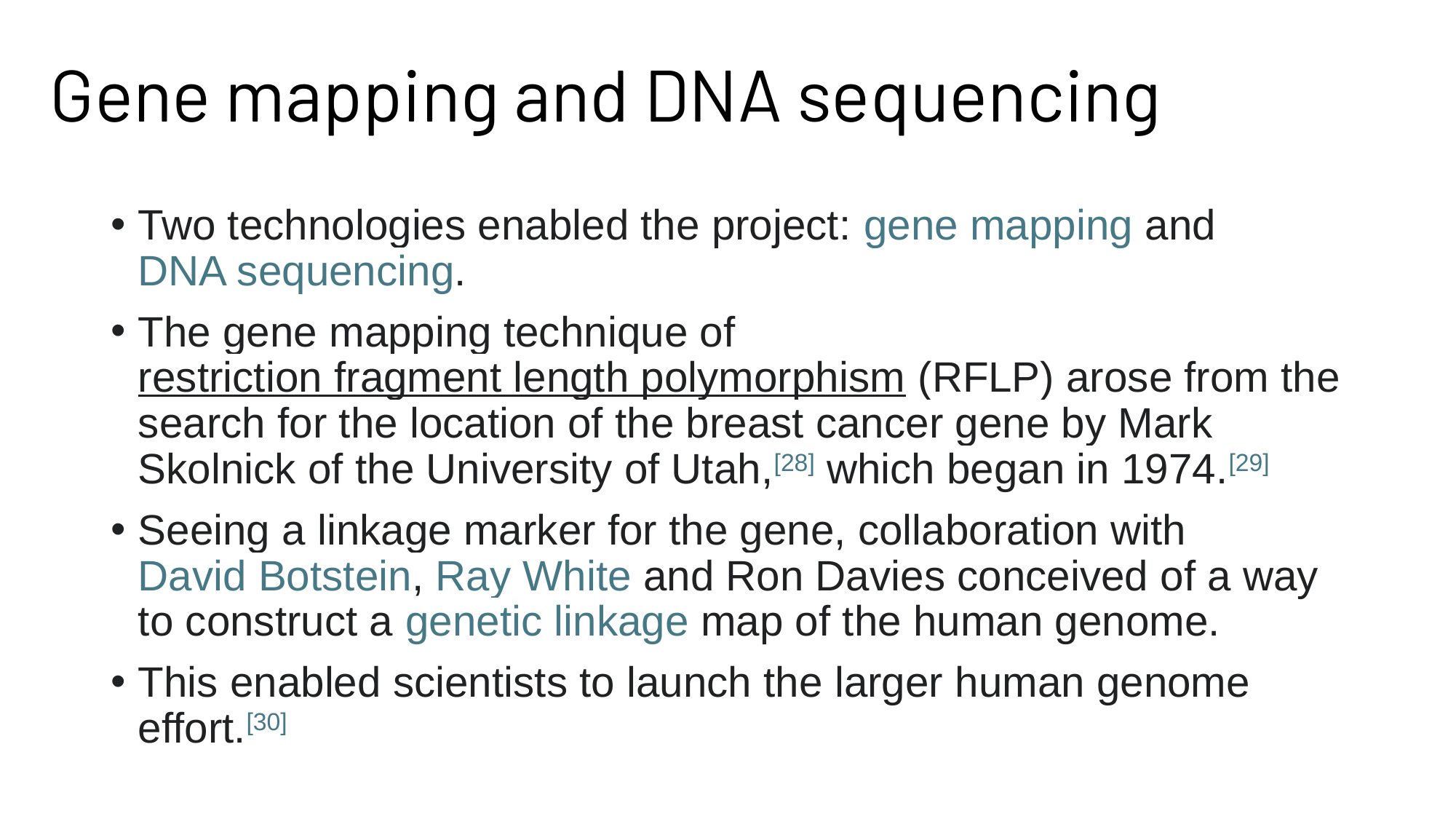

# Gene mapping and DNA sequencing
Two technologies enabled the project: gene mapping and DNA sequencing.
The gene mapping technique of restriction fragment length polymorphism (RFLP) arose from the search for the location of the breast cancer gene by Mark Skolnick of the University of Utah,[28] which began in 1974.[29]
Seeing a linkage marker for the gene, collaboration with David Botstein, Ray White and Ron Davies conceived of a way to construct a genetic linkage map of the human genome.
This enabled scientists to launch the larger human genome effort.[30]